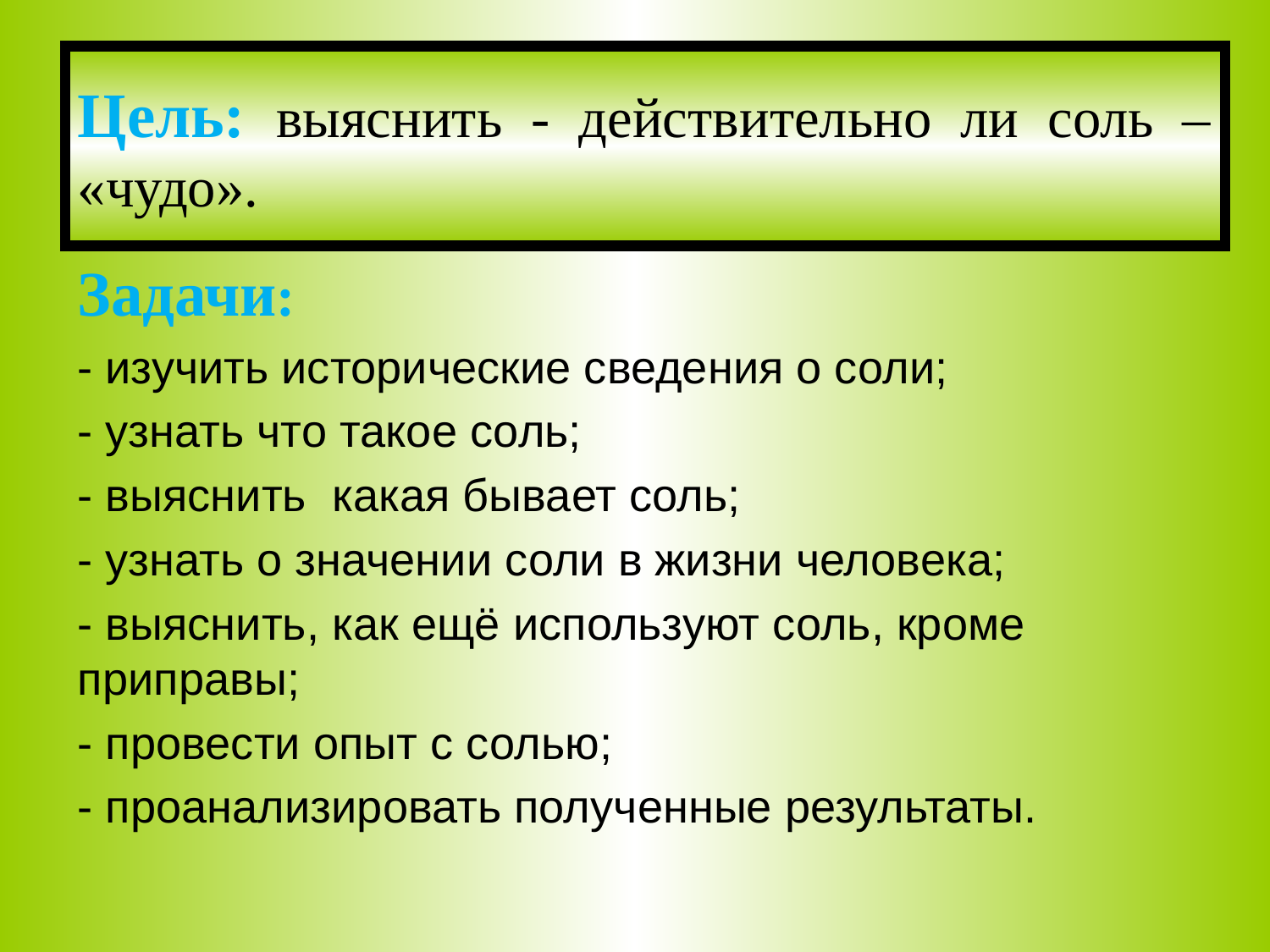

# Цель: выяснить - действительно ли соль – «чудо».
Задачи:
- изучить исторические сведения о соли;
- узнать что такое соль;
- выяснить  какая бывает соль;
- узнать о значении соли в жизни человека;
- выяснить, как ещё используют соль, кроме приправы;
- провести опыт с солью;
- проанализировать полученные результаты.